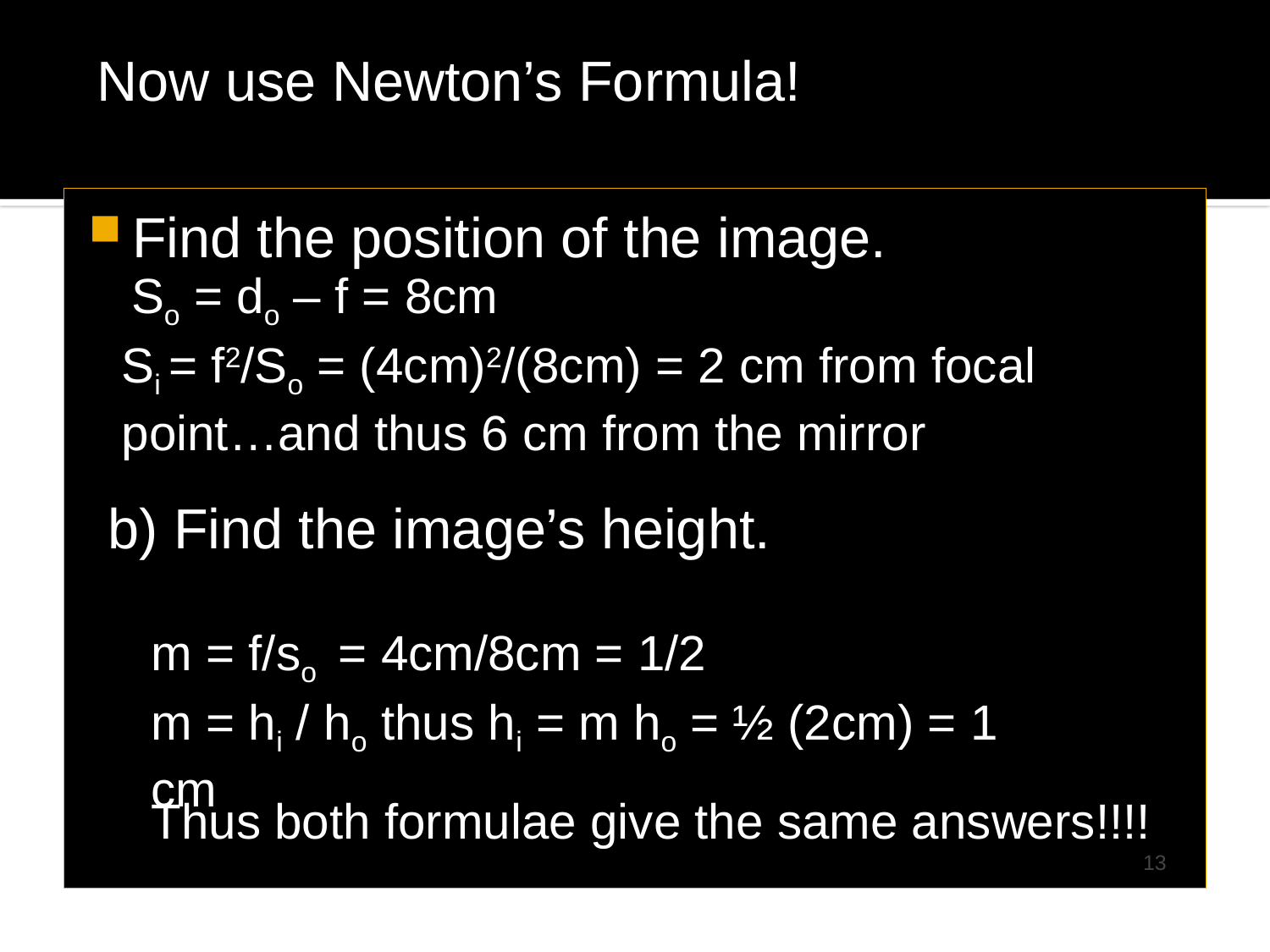

Now use Newton’s Formula!

#
Find the position of the image.

So = do – f = 8cm
Si = f2/So = (4cm)2/(8cm) = 2 cm from focal point…and thus 6 cm from the mirror
b) Find the image’s height.
m = f/so  = 4cm/8cm = 1/2
m = hi / ho thus hi = m ho = ½ (2cm) = 1 cm
Thus both formulae give the same answers!!!!
13